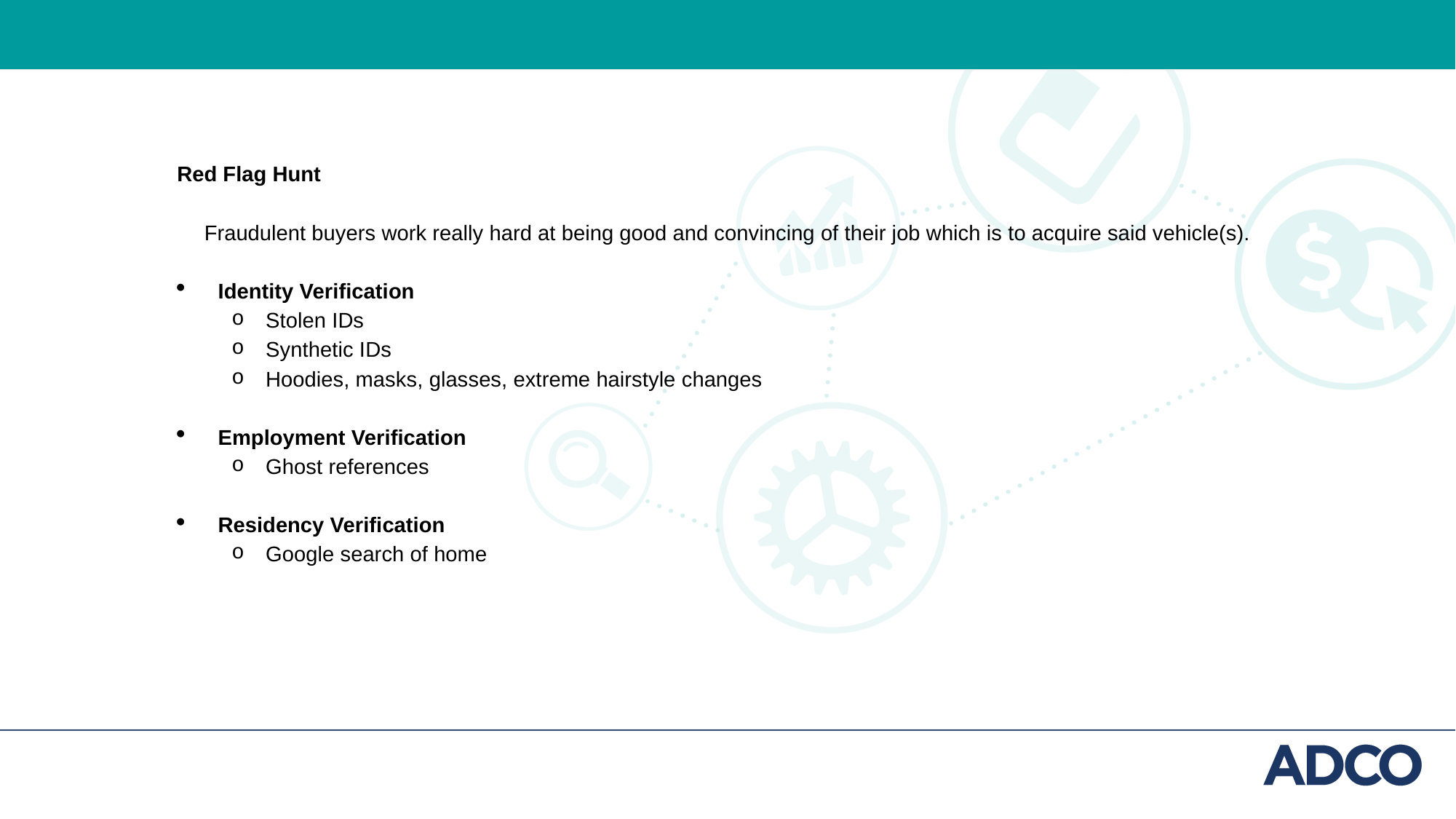

Red Flag Hunt

Fraudulent buyers work really hard at being good and convincing of their job which is to acquire said vehicle(s).

Identity Verification
Stolen IDs
Synthetic IDs
Hoodies, masks, glasses, extreme hairstyle changes

Employment Verification
Ghost references

Residency Verification
Google search of home